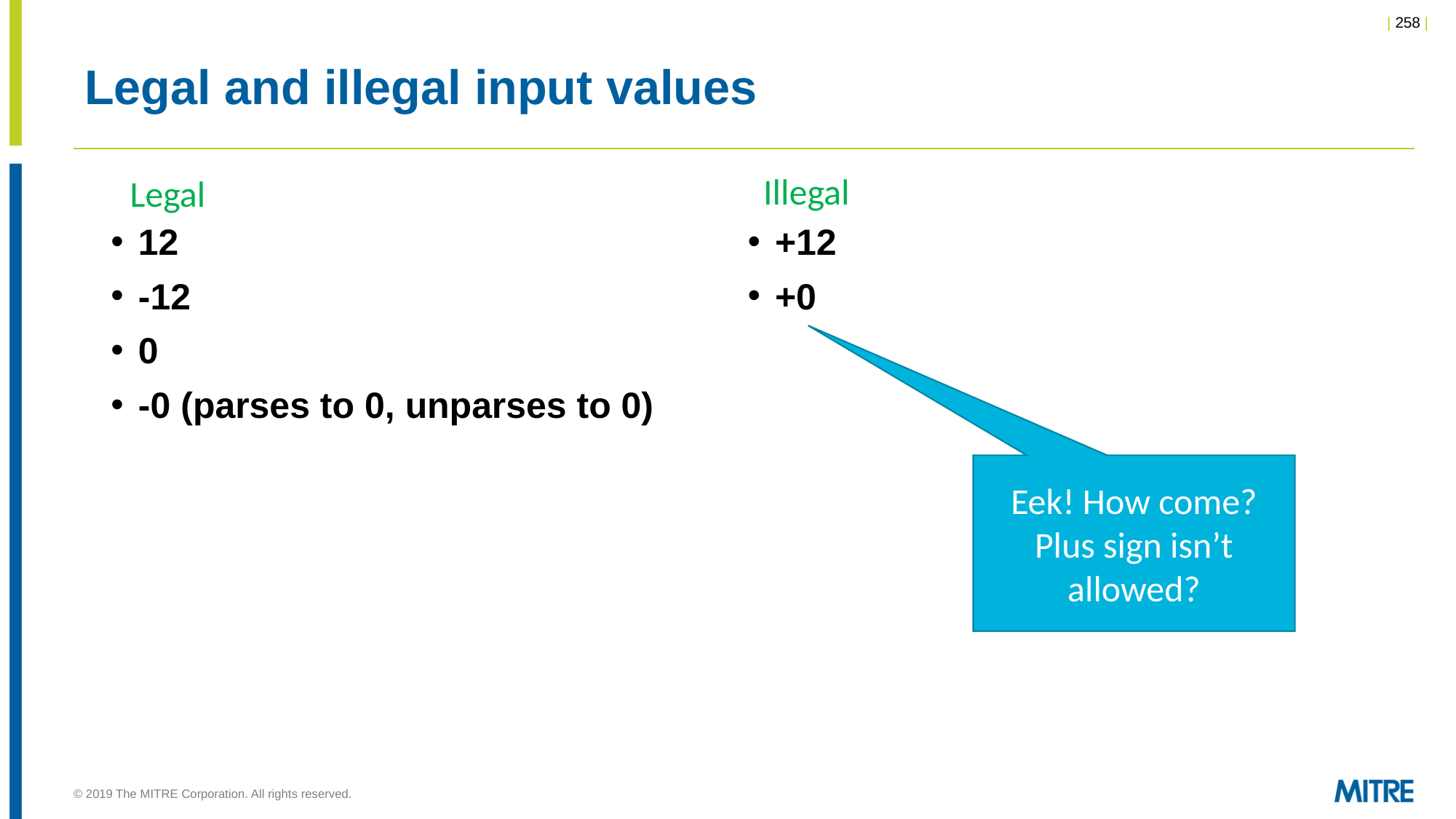

# Legal and illegal input values
Illegal
Legal
12
-12
0
-0 (parses to 0, unparses to 0)

+12
+0
Eek! How come? Plus sign isn’t allowed?
© 2019 The MITRE Corporation. All rights reserved.